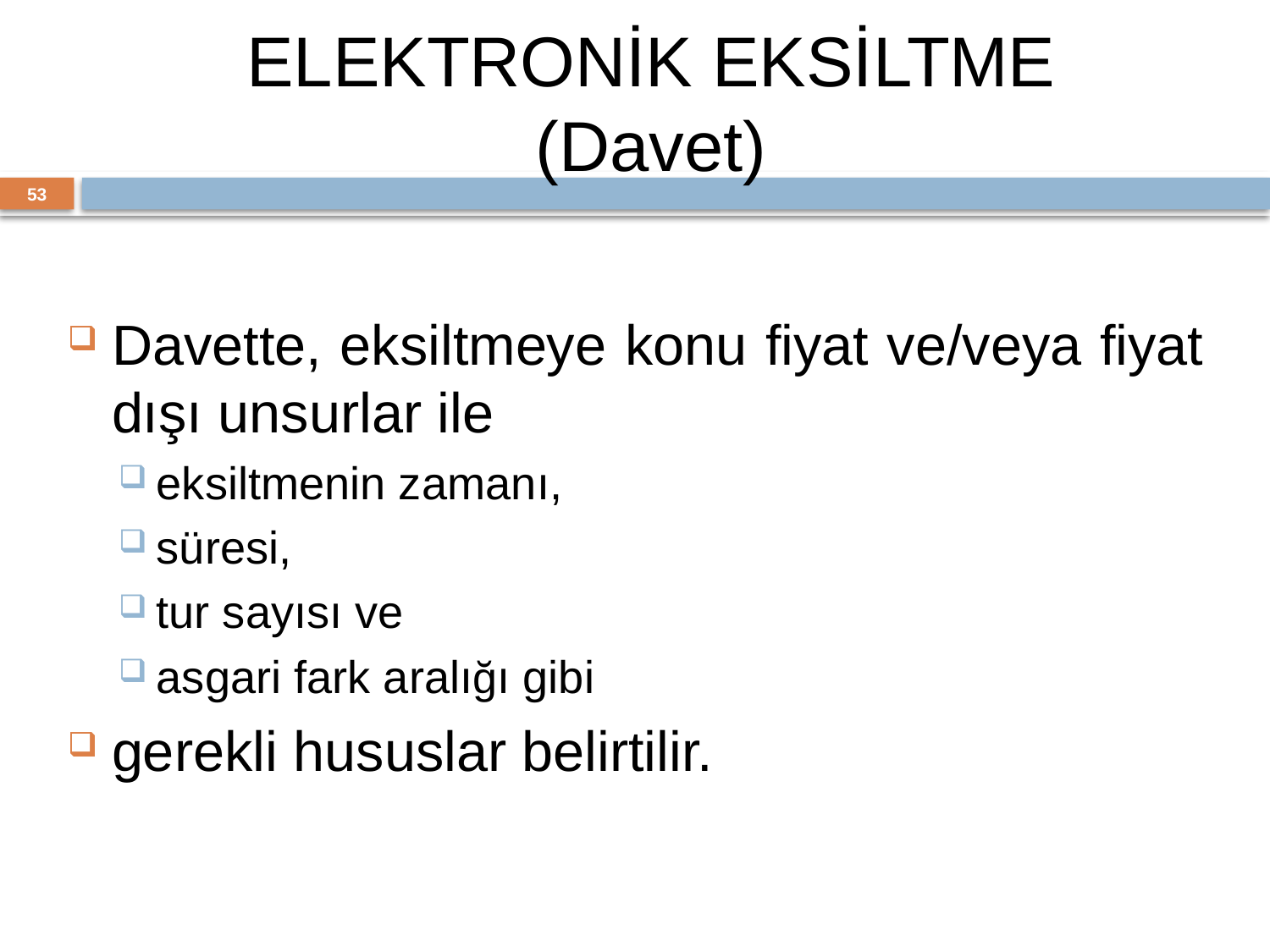

# ELEKTRONİK EKSİLTME (Davet)
53

Davette, eksiltmeye konu fiyat ve/veya fiyat dışı unsurlar ile
eksiltmenin zamanı,
süresi,
tur sayısı ve
asgari fark aralığı gibi
gerekli hususlar belirtilir.